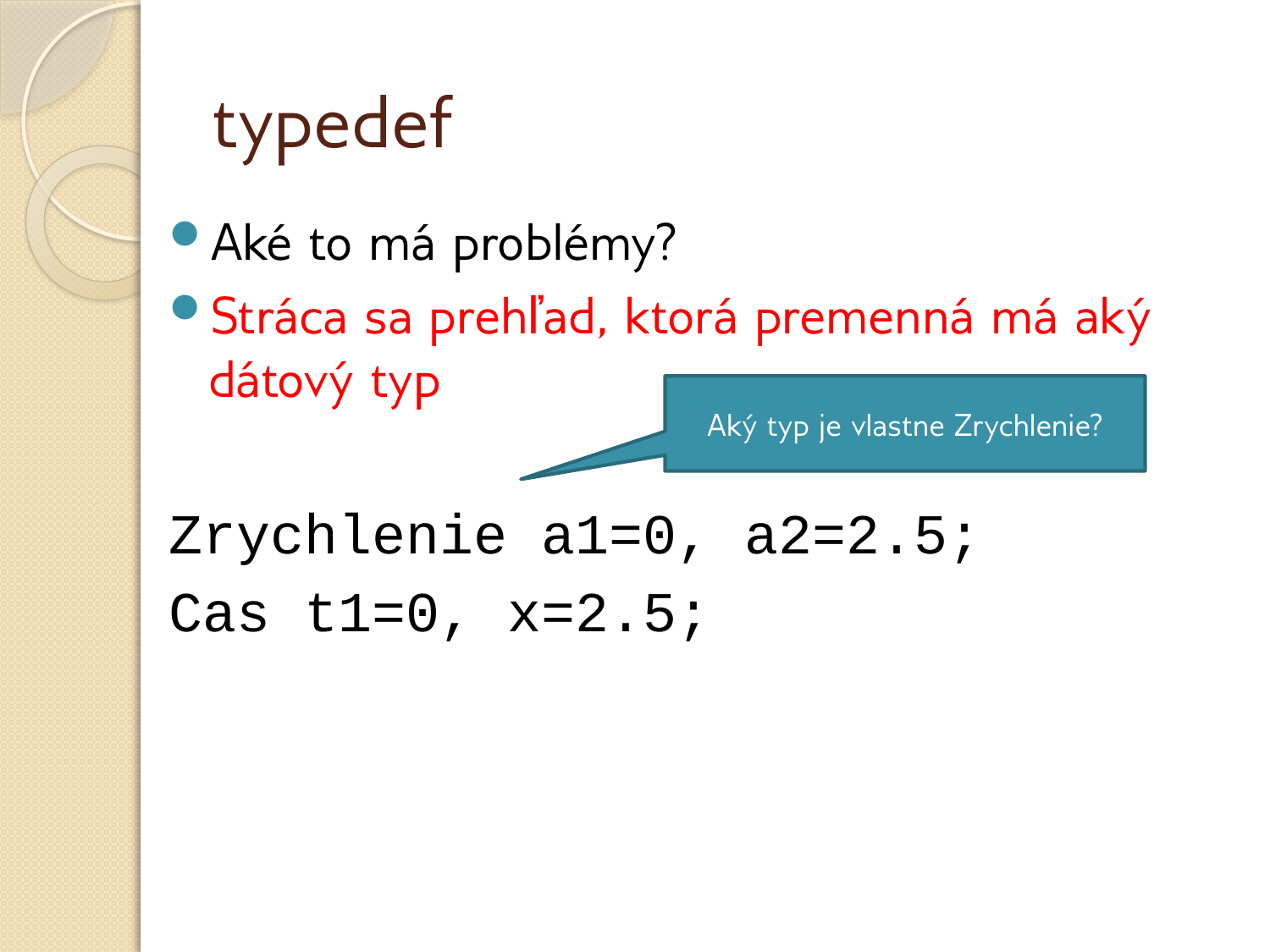

# typedef
Aké to má problémy?
Stráca sa prehľad, ktorá premenná má aký dátový typ

Zrychlenie a1=0, a2=2.5;
Cas t1=0, x=2.5;

Aký typ je vlastne Zrychlenie?